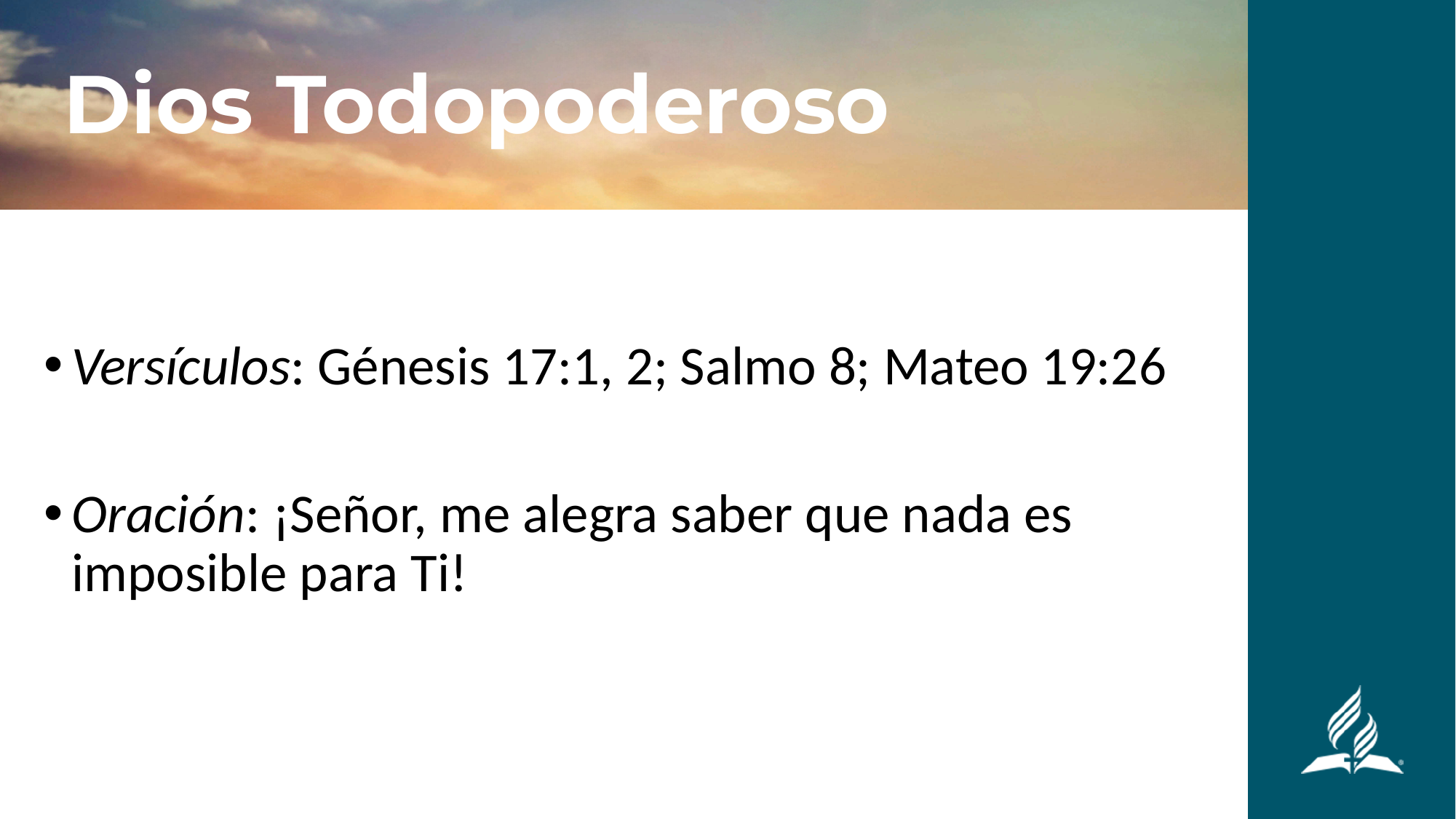

Dios Todopoderoso

Versículos: Génesis 17:1, 2; Salmo 8; Mateo 19:26

Oración: ¡Señor, me alegra saber que nada es imposible para Ti!